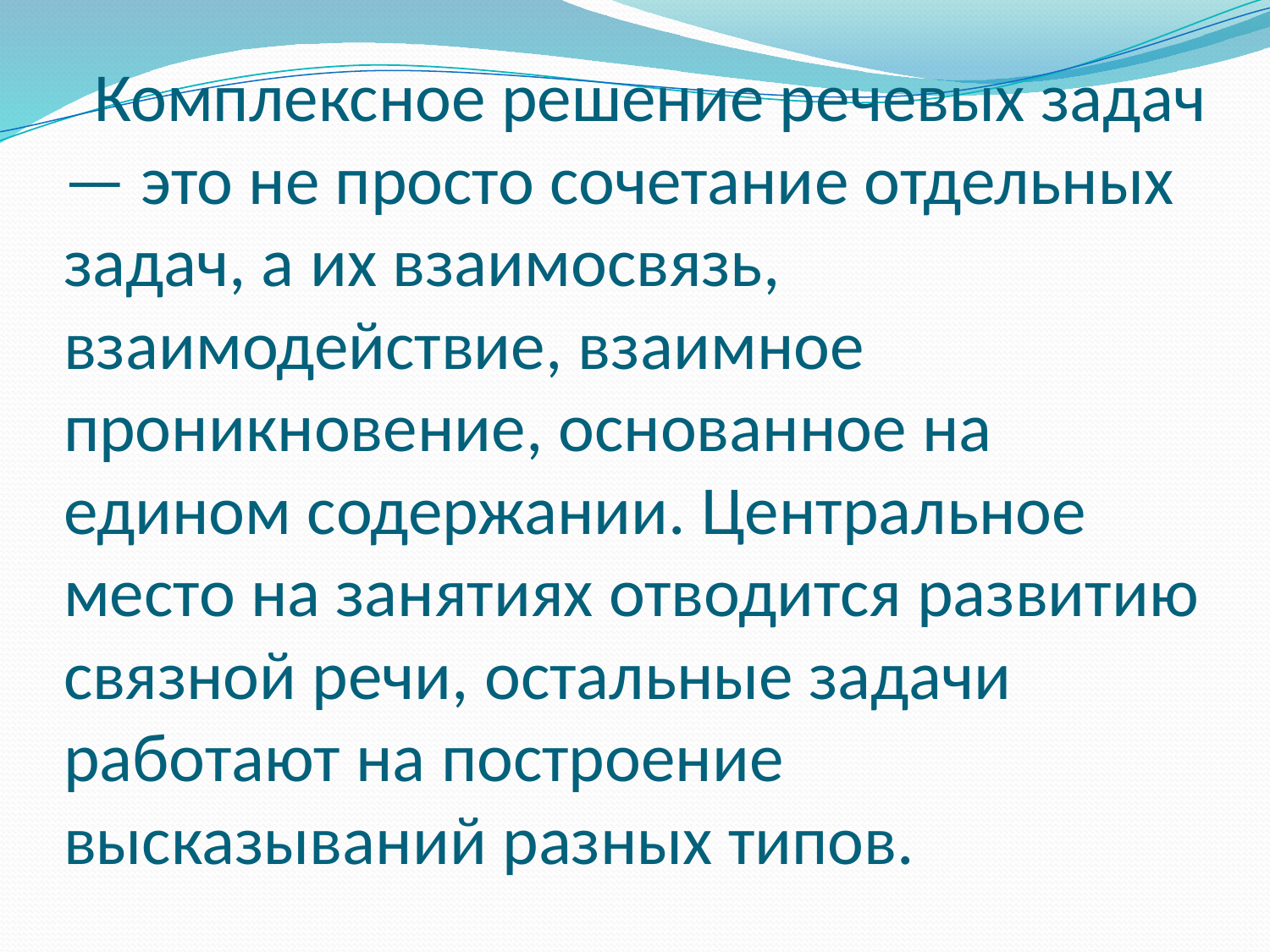

# Комплексное решение речевых задач — это не просто сочетание отдельных задач, а их взаимосвязь, взаимодействие, взаимное проникновение, основанное на едином содержании. Центральное место на занятиях отводится развитию связной речи, остальные задачи работают на построение высказываний разных типов.